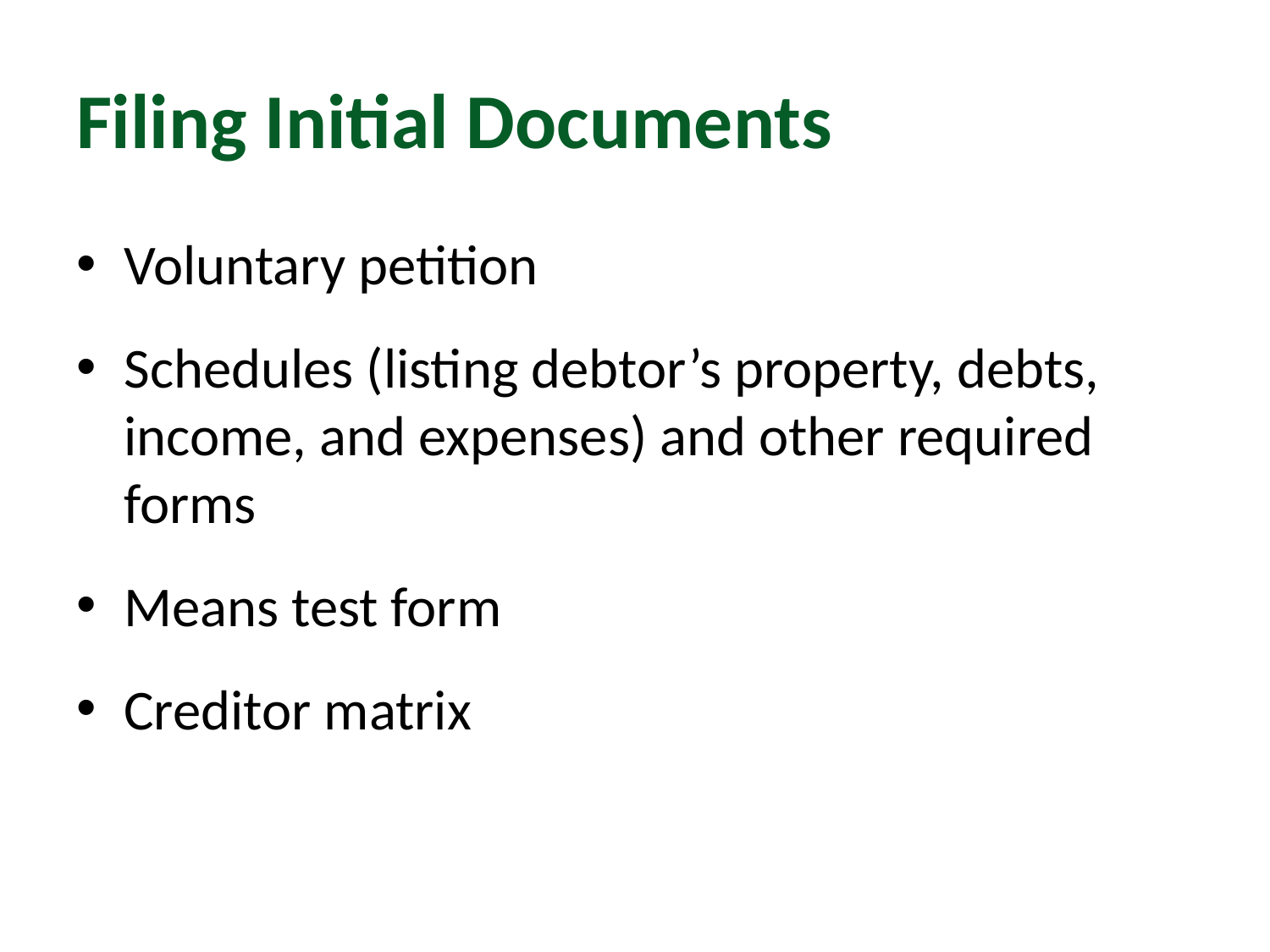

# Filing Initial Documents
Voluntary petition
Schedules (listing debtor’s property, debts, income, and expenses) and other required forms
Means test form
Creditor matrix